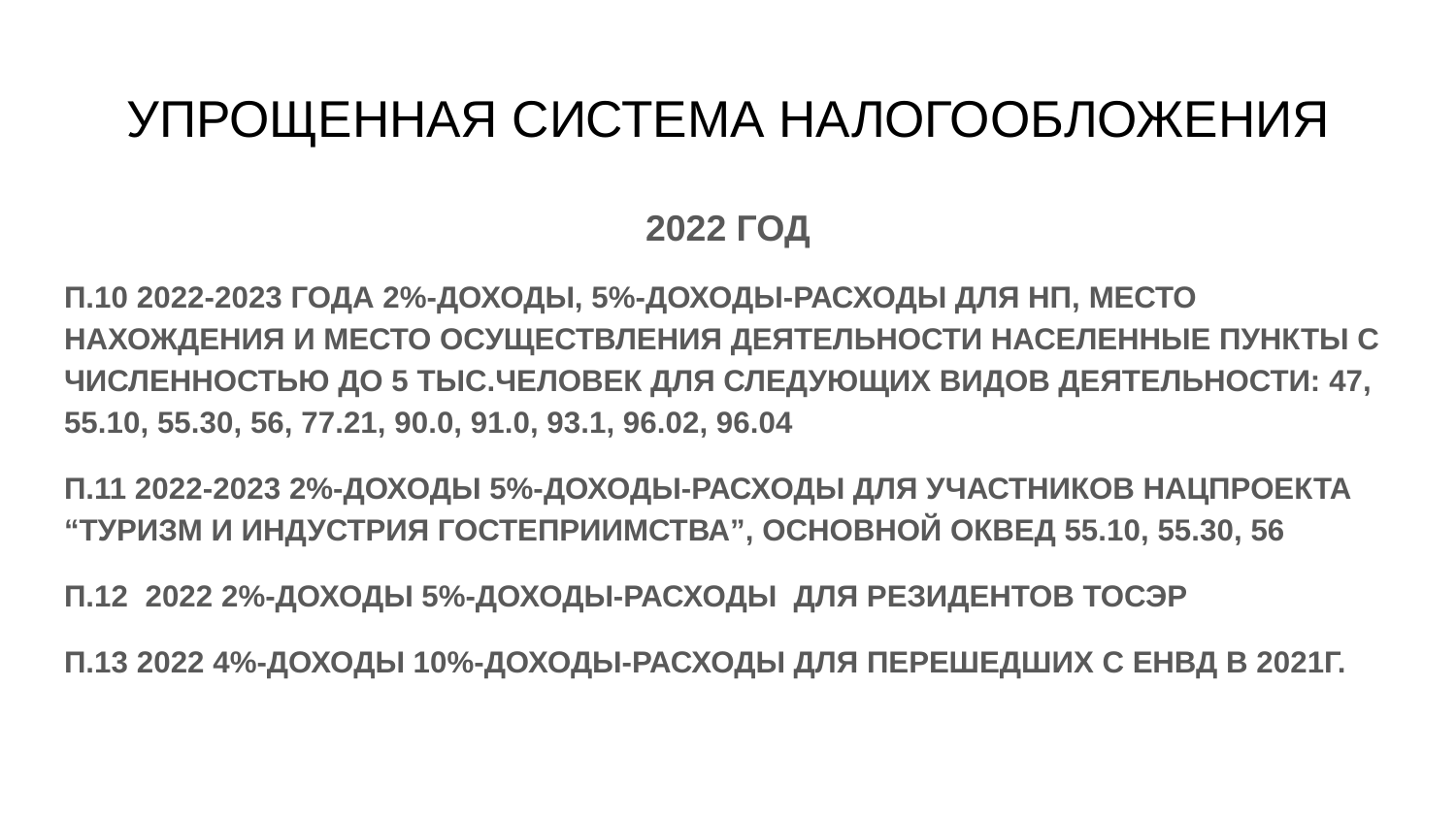

# УПРОЩЕННАЯ СИСТЕМА НАЛОГООБЛОЖЕНИЯ
2022 ГОД
П.10 2022-2023 ГОДА 2%-ДОХОДЫ, 5%-ДОХОДЫ-РАСХОДЫ ДЛЯ НП, МЕСТО НАХОЖДЕНИЯ И МЕСТО ОСУЩЕСТВЛЕНИЯ ДЕЯТЕЛЬНОСТИ НАСЕЛЕННЫЕ ПУНКТЫ С ЧИСЛЕННОСТЬЮ ДО 5 ТЫС.ЧЕЛОВЕК ДЛЯ СЛЕДУЮЩИХ ВИДОВ ДЕЯТЕЛЬНОСТИ: 47, 55.10, 55.30, 56, 77.21, 90.0, 91.0, 93.1, 96.02, 96.04
П.11 2022-2023 2%-ДОХОДЫ 5%-ДОХОДЫ-РАСХОДЫ ДЛЯ УЧАСТНИКОВ НАЦПРОЕКТА “ТУРИЗМ И ИНДУСТРИЯ ГОСТЕПРИИМСТВА”, ОСНОВНОЙ ОКВЕД 55.10, 55.30, 56
П.12  2022 2%-ДОХОДЫ 5%-ДОХОДЫ-РАСХОДЫ  ДЛЯ РЕЗИДЕНТОВ ТОСЭР
П.13 2022 4%-ДОХОДЫ 10%-ДОХОДЫ-РАСХОДЫ ДЛЯ ПЕРЕШЕДШИХ С ЕНВД В 2021Г.